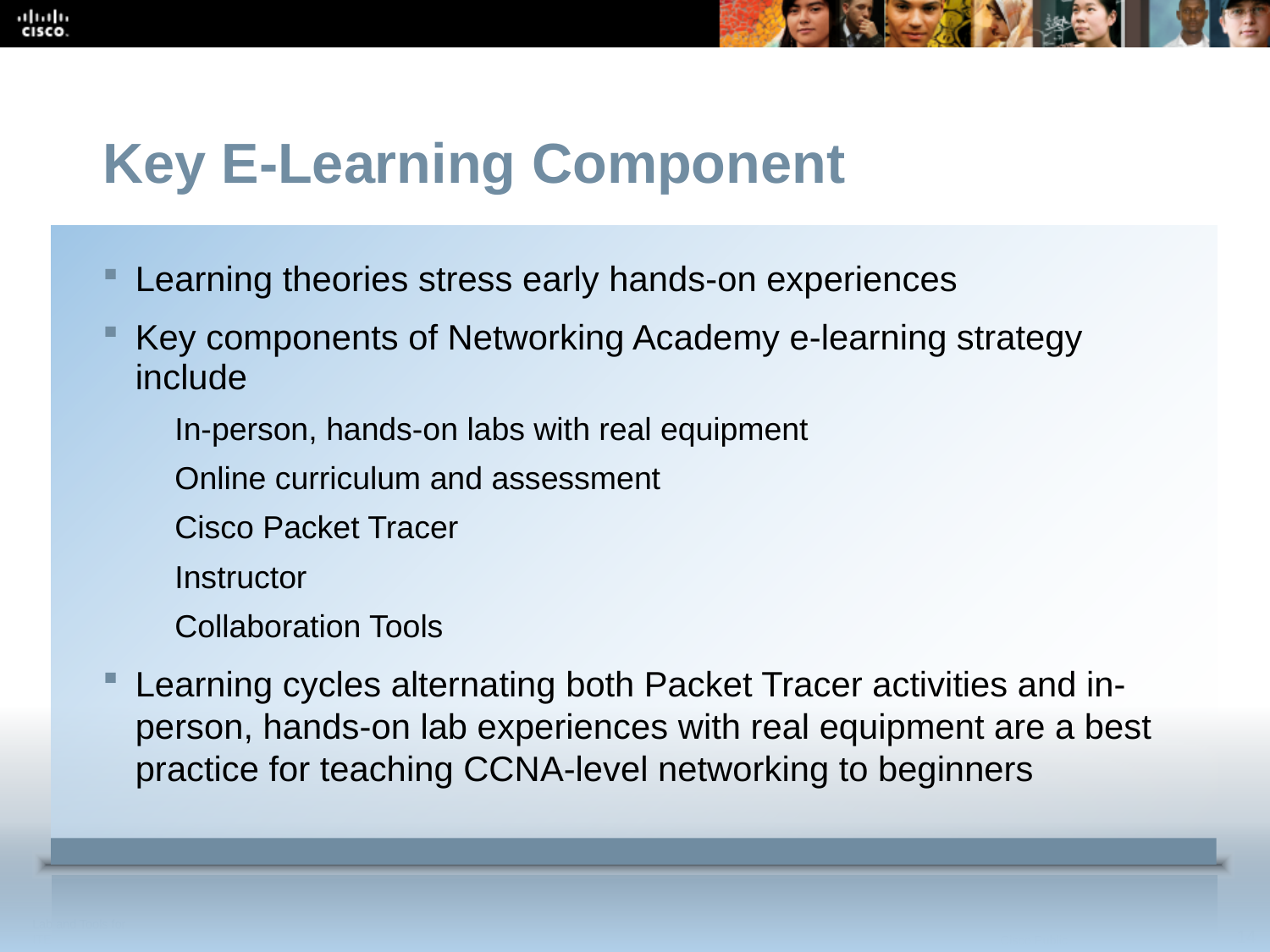

Key E-Learning Component

Learning theories stress early hands-on experiences
Key components of Networking Academy e-learning strategy include
 In-person, hands-on labs with real equipment
 Online curriculum and assessment
 Cisco Packet Tracer
 Instructor
 Collaboration Tools
Learning cycles alternating both Packet Tracer activities and in-person, hands-on lab experiences with real equipment are a best practice for teaching CCNA-level networking to beginners